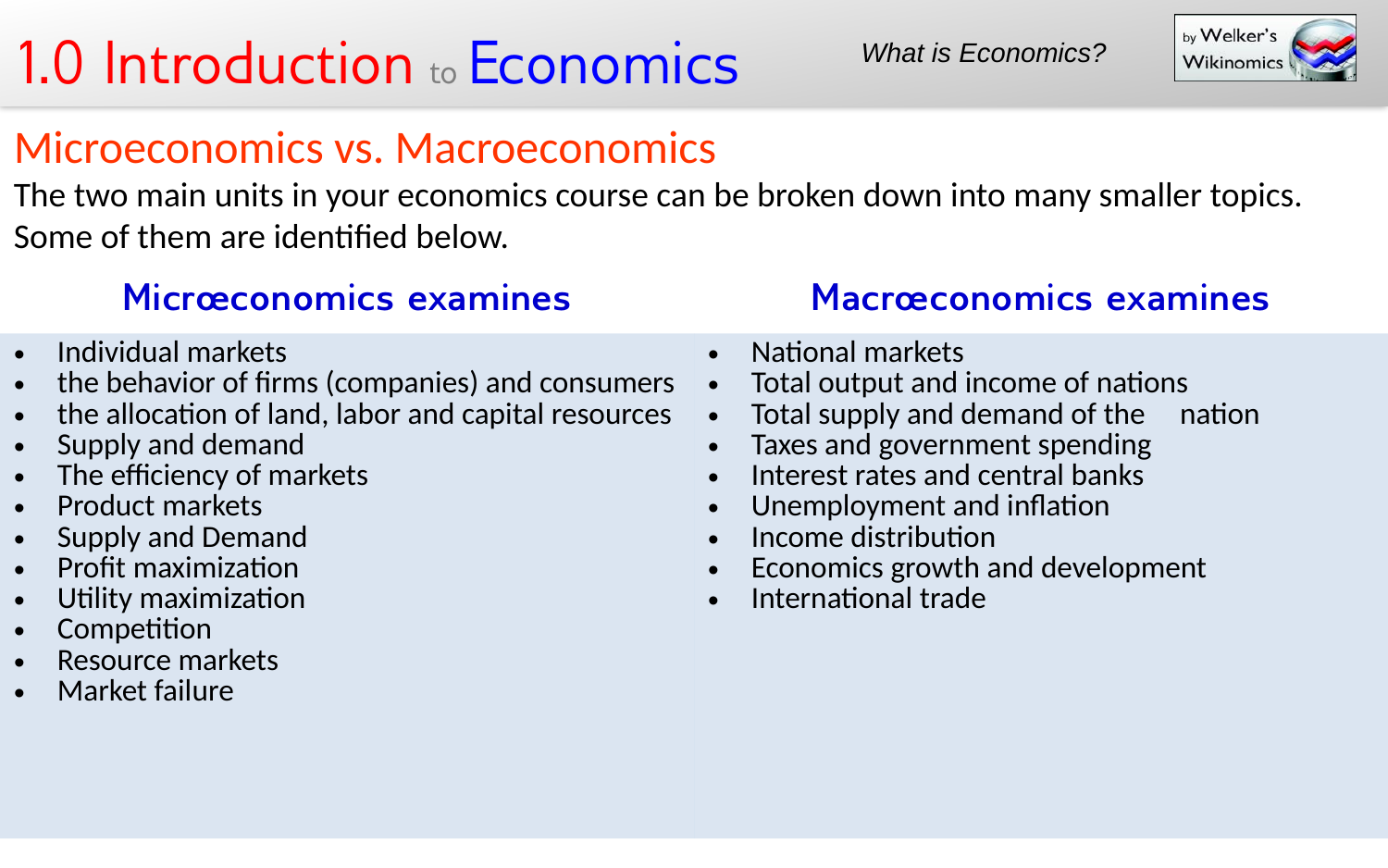

What is Economics?
Microeconomics vs. Macroeconomics
The two main units in your economics course can be broken down into many smaller topics. Some of them are identified below.
| Microeconomics examines | Macroeconomics examines |
| --- | --- |
| Individual markets the behavior of firms (companies) and consumers the allocation of land, labor and capital resources Supply and demand The efficiency of markets Product markets Supply and Demand Profit maximization Utility maximization Competition Resource markets Market failure | National markets Total output and income of nations Total supply and demand of the nation Taxes and government spending Interest rates and central banks Unemployment and inflation Income distribution Economics growth and development International trade |